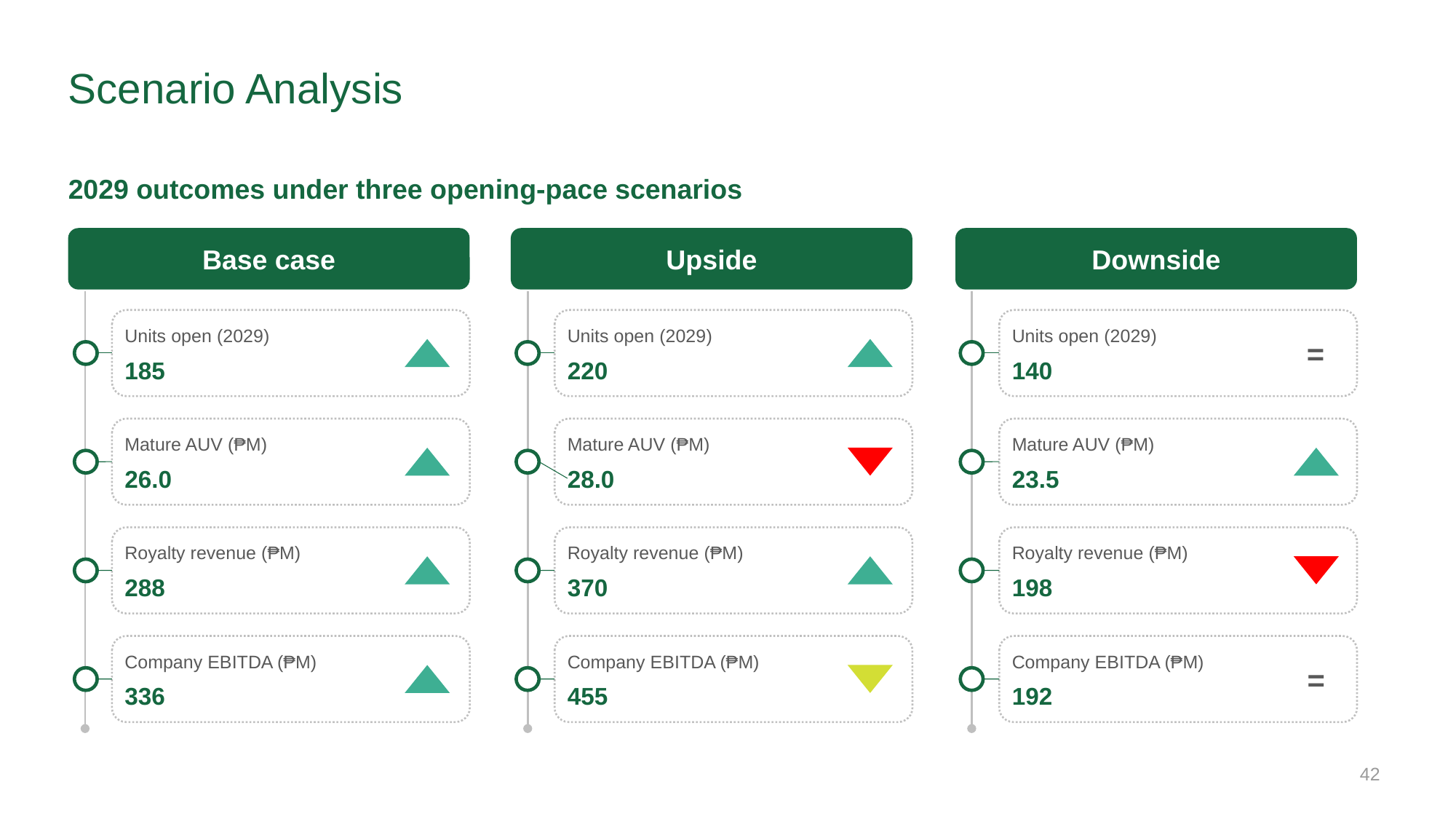

# Scenario Analysis
2029 outcomes under three opening-pace scenarios
Base case
Upside
Downside

Units open (2029)
Units open (2029)
Units open (2029)
=

185
220
140

Mature AUV (₱M)
Mature AUV (₱M)
Mature AUV (₱M)

26.0
28.0
23.5

Royalty revenue (₱M)
Royalty revenue (₱M)
Royalty revenue (₱M)

288
370
198

Company EBITDA (₱M)
Company EBITDA (₱M)
Company EBITDA (₱M)
=

336
455
192
42